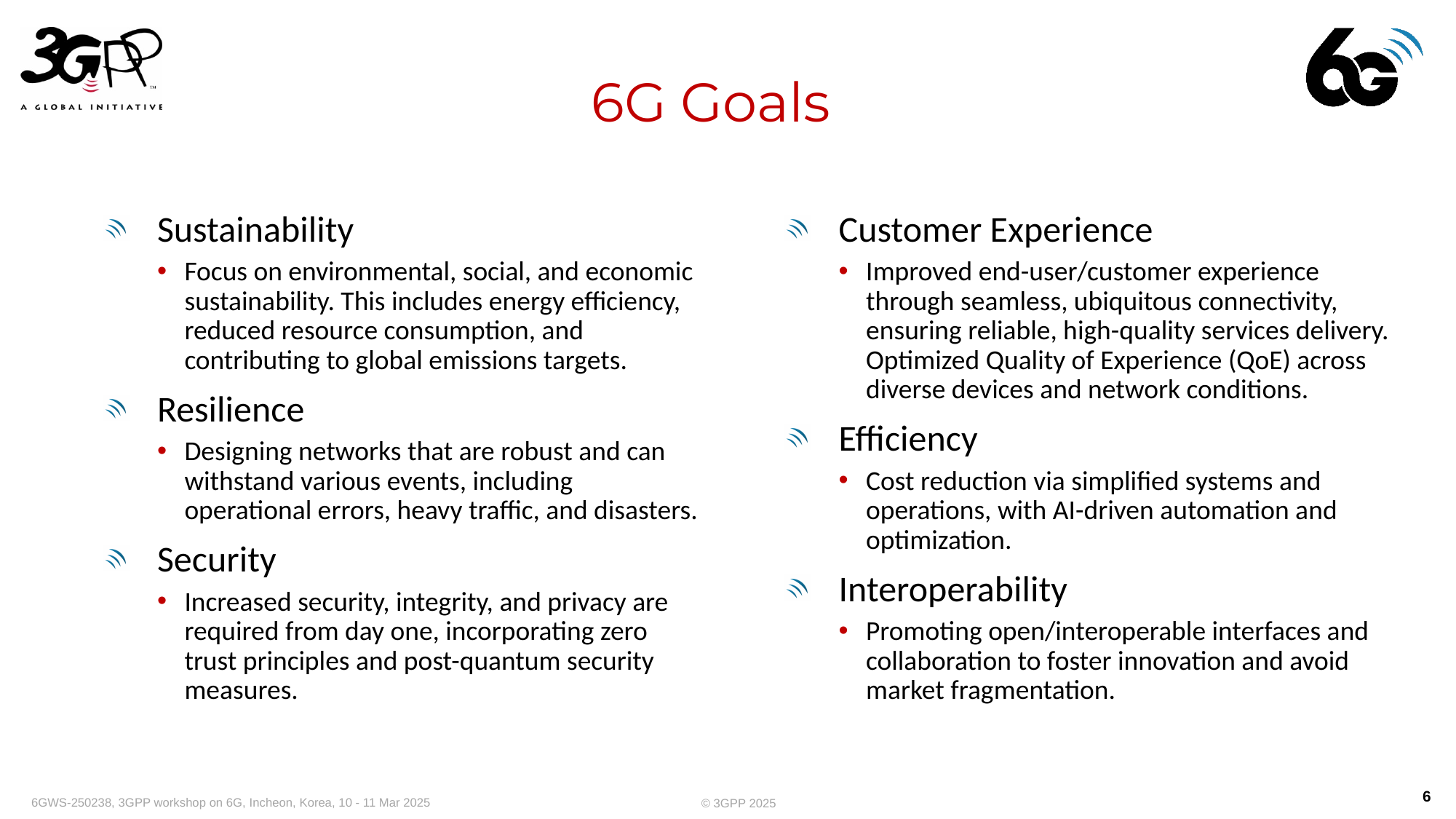

# 6G Goals

Sustainability
Focus on environmental, social, and economic sustainability. This includes energy efficiency, reduced resource consumption, and contributing to global emissions targets.
Resilience
Designing networks that are robust and can withstand various events, including operational errors, heavy traffic, and disasters.
Security
Increased security, integrity, and privacy are required from day one, incorporating zero trust principles and post-quantum security measures.
Customer Experience
Improved end-user/customer experience through seamless, ubiquitous connectivity, ensuring reliable, high-quality services delivery. Optimized Quality of Experience (QoE) across diverse devices and network conditions.
Efficiency
Cost reduction via simplified systems and operations, with AI-driven automation and optimization.
Interoperability
Promoting open/interoperable interfaces and collaboration to foster innovation and avoid market fragmentation.